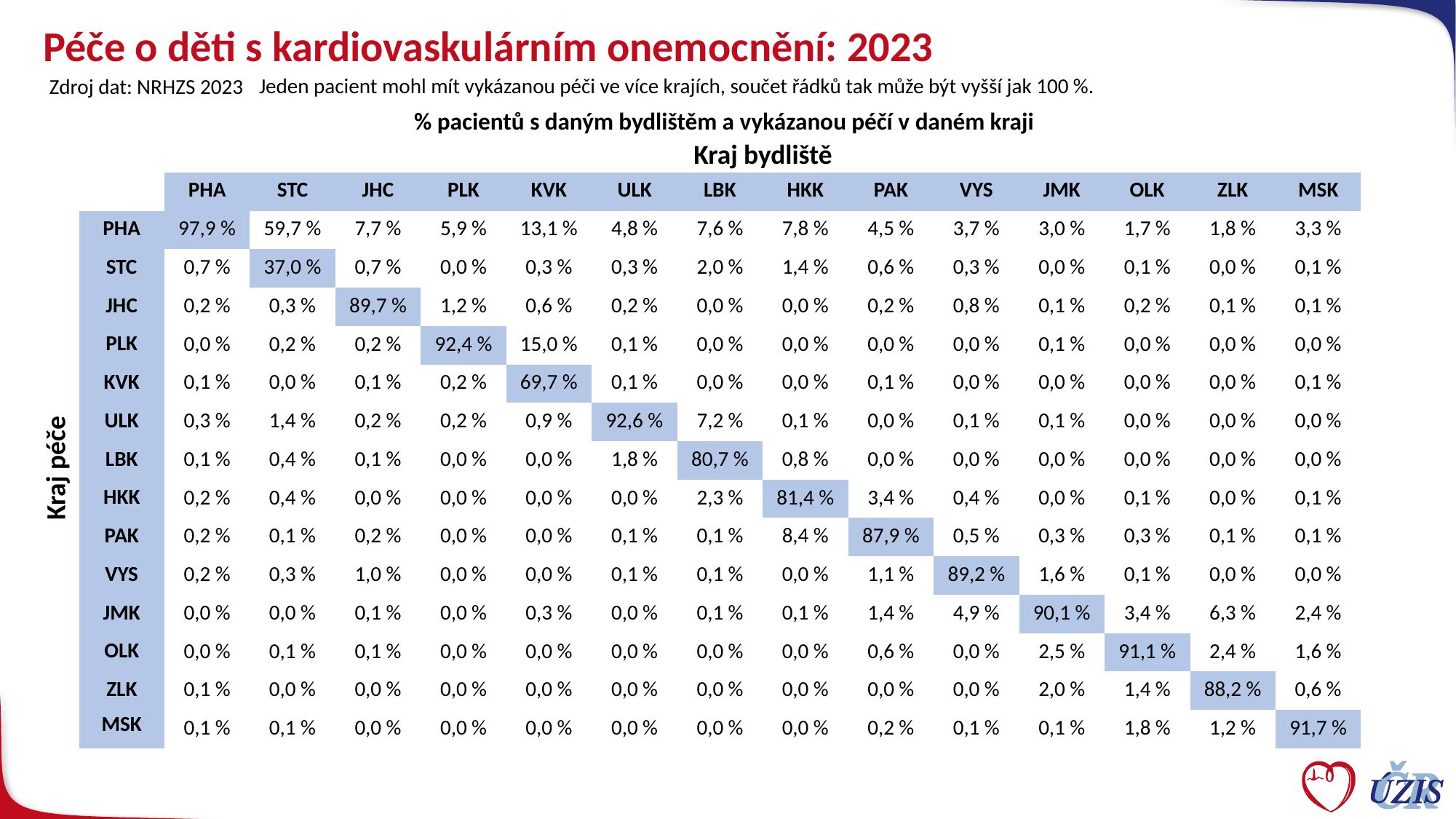

# Péče o děti s kardiovaskulárním onemocnění: 2023
Jeden pacient mohl mít vykázanou péči ve více krajích, součet řádků tak může být vyšší jak 100 %.
Zdroj dat: NRHZS 2023
% pacientů s daným bydlištěm a vykázanou péčí v daném kraji
Kraj bydliště
|  | PHA | STC | JHC | PLK | KVK | ULK | LBK | HKK | PAK | VYS | JMK | OLK | ZLK | MSK |
| --- | --- | --- | --- | --- | --- | --- | --- | --- | --- | --- | --- | --- | --- | --- |
| PHA | 97,9 % | 59,7 % | 7,7 % | 5,9 % | 13,1 % | 4,8 % | 7,6 % | 7,8 % | 4,5 % | 3,7 % | 3,0 % | 1,7 % | 1,8 % | 3,3 % |
| STC | 0,7 % | 37,0 % | 0,7 % | 0,0 % | 0,3 % | 0,3 % | 2,0 % | 1,4 % | 0,6 % | 0,3 % | 0,0 % | 0,1 % | 0,0 % | 0,1 % |
| JHC | 0,2 % | 0,3 % | 89,7 % | 1,2 % | 0,6 % | 0,2 % | 0,0 % | 0,0 % | 0,2 % | 0,8 % | 0,1 % | 0,2 % | 0,1 % | 0,1 % |
| PLK | 0,0 % | 0,2 % | 0,2 % | 92,4 % | 15,0 % | 0,1 % | 0,0 % | 0,0 % | 0,0 % | 0,0 % | 0,1 % | 0,0 % | 0,0 % | 0,0 % |
| KVK | 0,1 % | 0,0 % | 0,1 % | 0,2 % | 69,7 % | 0,1 % | 0,0 % | 0,0 % | 0,1 % | 0,0 % | 0,0 % | 0,0 % | 0,0 % | 0,1 % |
| ULK | 0,3 % | 1,4 % | 0,2 % | 0,2 % | 0,9 % | 92,6 % | 7,2 % | 0,1 % | 0,0 % | 0,1 % | 0,1 % | 0,0 % | 0,0 % | 0,0 % |
| LBK | 0,1 % | 0,4 % | 0,1 % | 0,0 % | 0,0 % | 1,8 % | 80,7 % | 0,8 % | 0,0 % | 0,0 % | 0,0 % | 0,0 % | 0,0 % | 0,0 % |
| HKK | 0,2 % | 0,4 % | 0,0 % | 0,0 % | 0,0 % | 0,0 % | 2,3 % | 81,4 % | 3,4 % | 0,4 % | 0,0 % | 0,1 % | 0,0 % | 0,1 % |
| PAK | 0,2 % | 0,1 % | 0,2 % | 0,0 % | 0,0 % | 0,1 % | 0,1 % | 8,4 % | 87,9 % | 0,5 % | 0,3 % | 0,3 % | 0,1 % | 0,1 % |
| VYS | 0,2 % | 0,3 % | 1,0 % | 0,0 % | 0,0 % | 0,1 % | 0,1 % | 0,0 % | 1,1 % | 89,2 % | 1,6 % | 0,1 % | 0,0 % | 0,0 % |
| JMK | 0,0 % | 0,0 % | 0,1 % | 0,0 % | 0,3 % | 0,0 % | 0,1 % | 0,1 % | 1,4 % | 4,9 % | 90,1 % | 3,4 % | 6,3 % | 2,4 % |
| OLK | 0,0 % | 0,1 % | 0,1 % | 0,0 % | 0,0 % | 0,0 % | 0,0 % | 0,0 % | 0,6 % | 0,0 % | 2,5 % | 91,1 % | 2,4 % | 1,6 % |
| ZLK | 0,1 % | 0,0 % | 0,0 % | 0,0 % | 0,0 % | 0,0 % | 0,0 % | 0,0 % | 0,0 % | 0,0 % | 2,0 % | 1,4 % | 88,2 % | 0,6 % |
| MSK | 0,1 % | 0,1 % | 0,0 % | 0,0 % | 0,0 % | 0,0 % | 0,0 % | 0,0 % | 0,2 % | 0,1 % | 0,1 % | 1,8 % | 1,2 % | 91,7 % |
Kraj péče